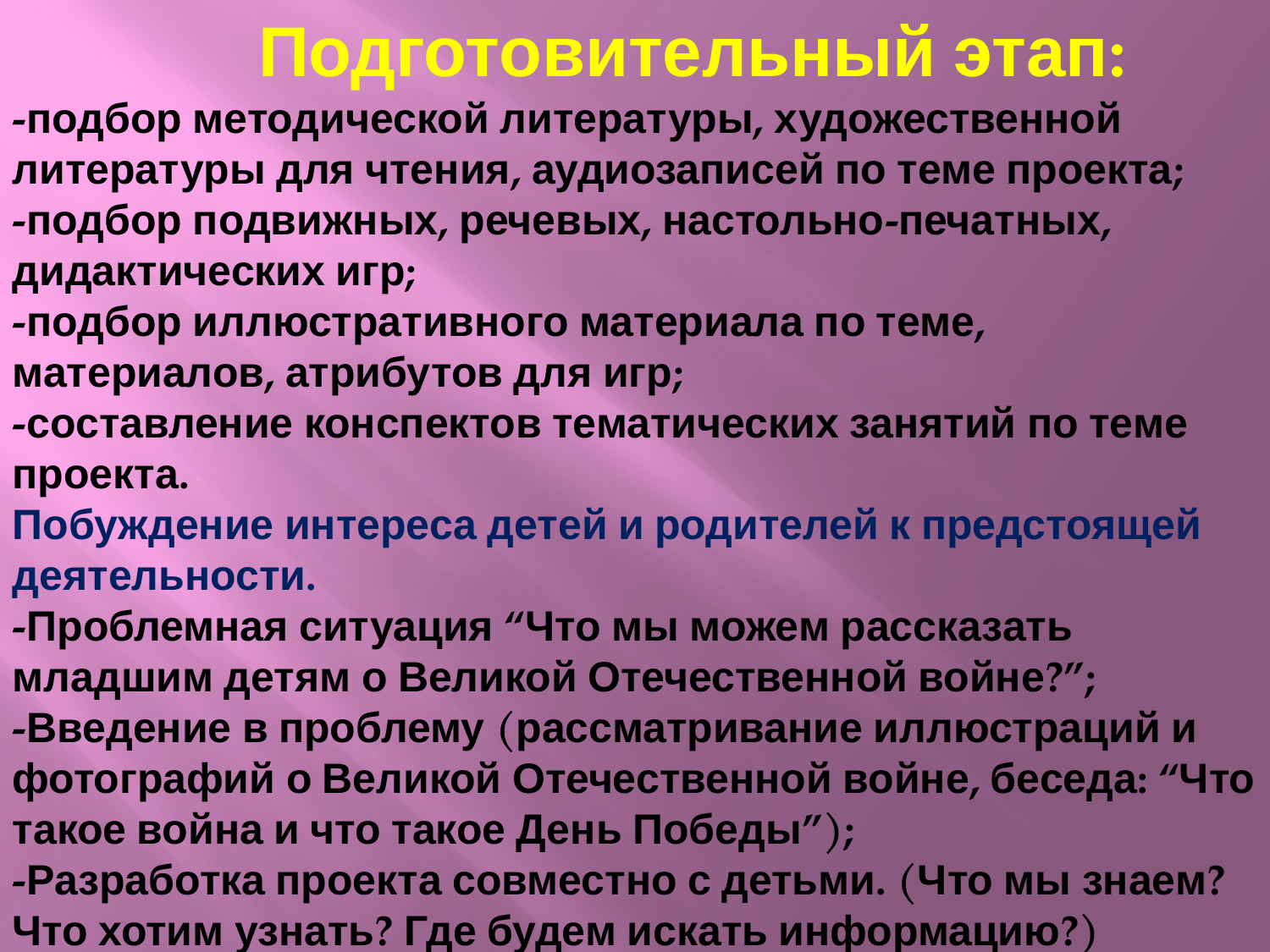

Подготовительный этап:
-подбор методической литературы, художественной литературы для чтения, аудиозаписей по теме проекта;
-подбор подвижных, речевых, настольно-печатных, дидактических игр;
-подбор иллюстративного материала по теме, материалов, атрибутов для игр;
-составление конспектов тематических занятий по теме проекта.
Побуждение интереса детей и родителей к предстоящей деятельности.
-Проблемная ситуация “Что мы можем рассказать младшим детям о Великой Отечественной войне?”;
-Введение в проблему (рассматривание иллюстраций и фотографий о Великой Отечественной войне, беседа: “Что такое война и что такое День Победы”);
-Разработка проекта совместно с детьми. (Что мы знаем? Что хотим узнать? Где будем искать информацию?)